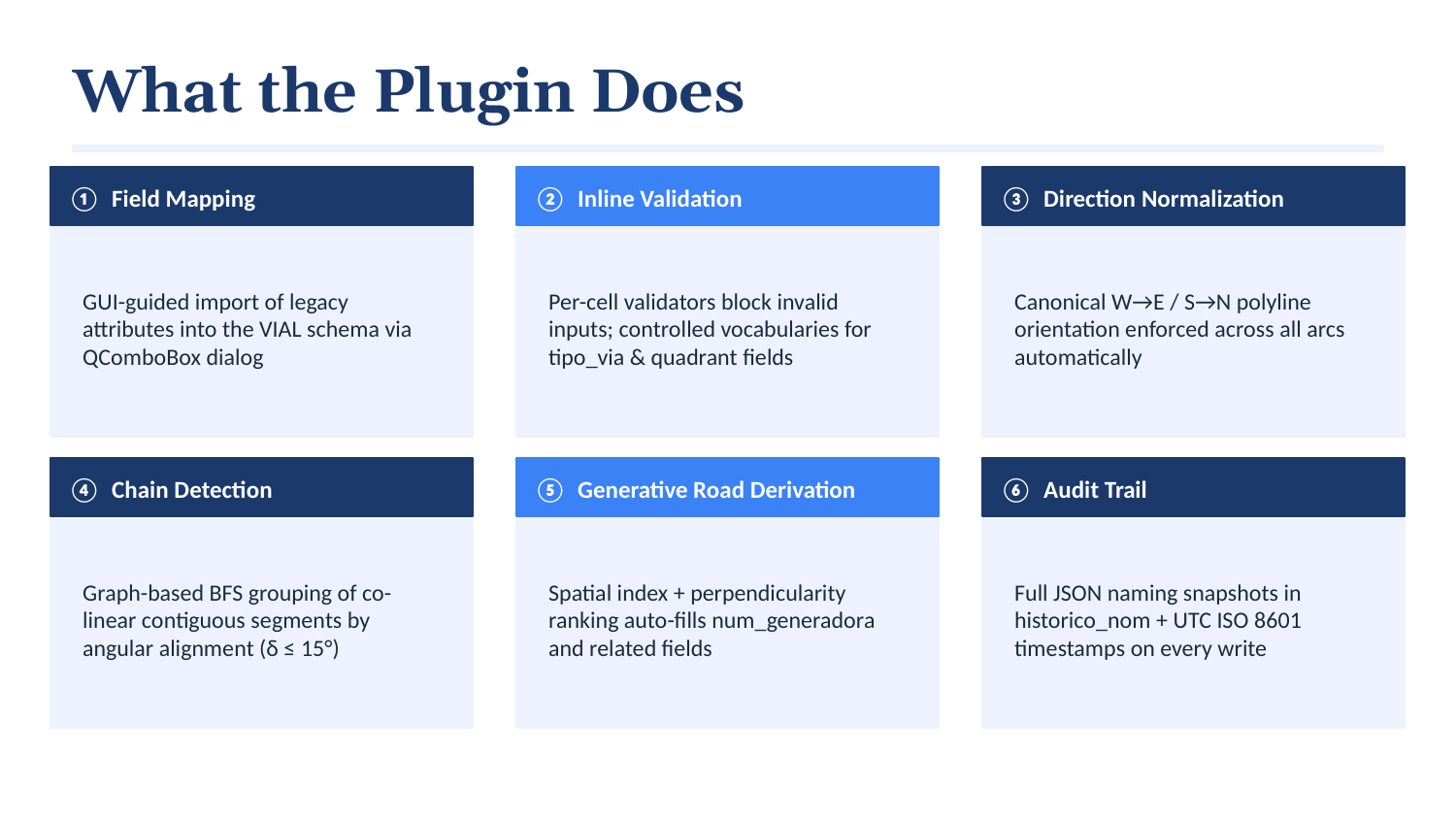

What the Plugin Does

①  Field Mapping
②  Inline Validation
③  Direction Normalization
GUI-guided import of legacy attributes into the VIAL schema via QComboBox dialog
Per-cell validators block invalid inputs; controlled vocabularies for tipo_via & quadrant fields
Canonical W→E / S→N polyline orientation enforced across all arcs automatically

④  Chain Detection
⑤  Generative Road Derivation
⑥  Audit Trail
Graph-based BFS grouping of co-linear contiguous segments by angular alignment (δ ≤ 15°)
Spatial index + perpendicularity ranking auto-fills num_generadora and related fields
Full JSON naming snapshots in historico_nom + UTC ISO 8601 timestamps on every write